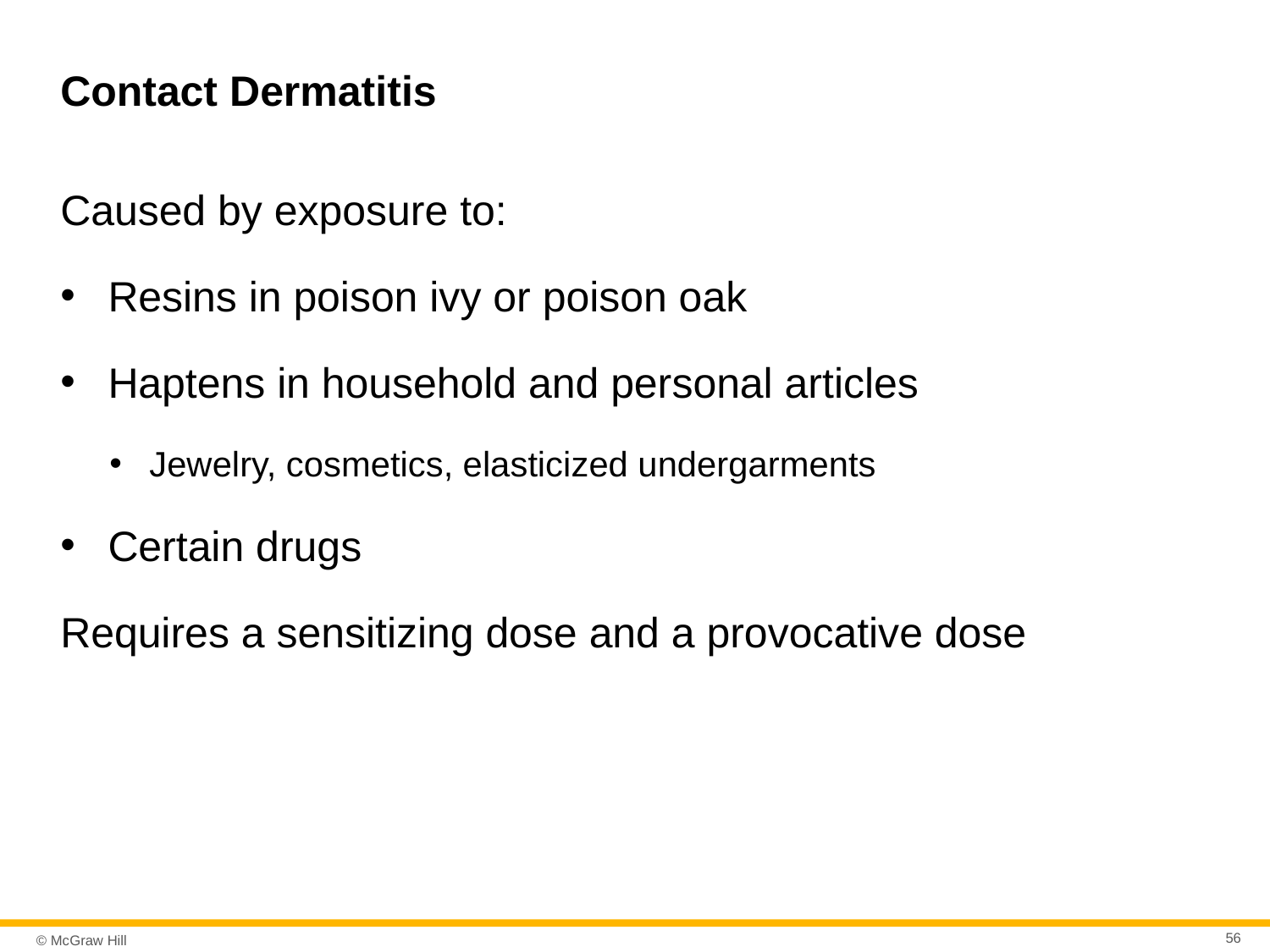

# Contact Dermatitis
Caused by exposure to:
Resins in poison ivy or poison oak
Haptens in household and personal articles
Jewelry, cosmetics, elasticized undergarments
Certain drugs
Requires a sensitizing dose and a provocative dose